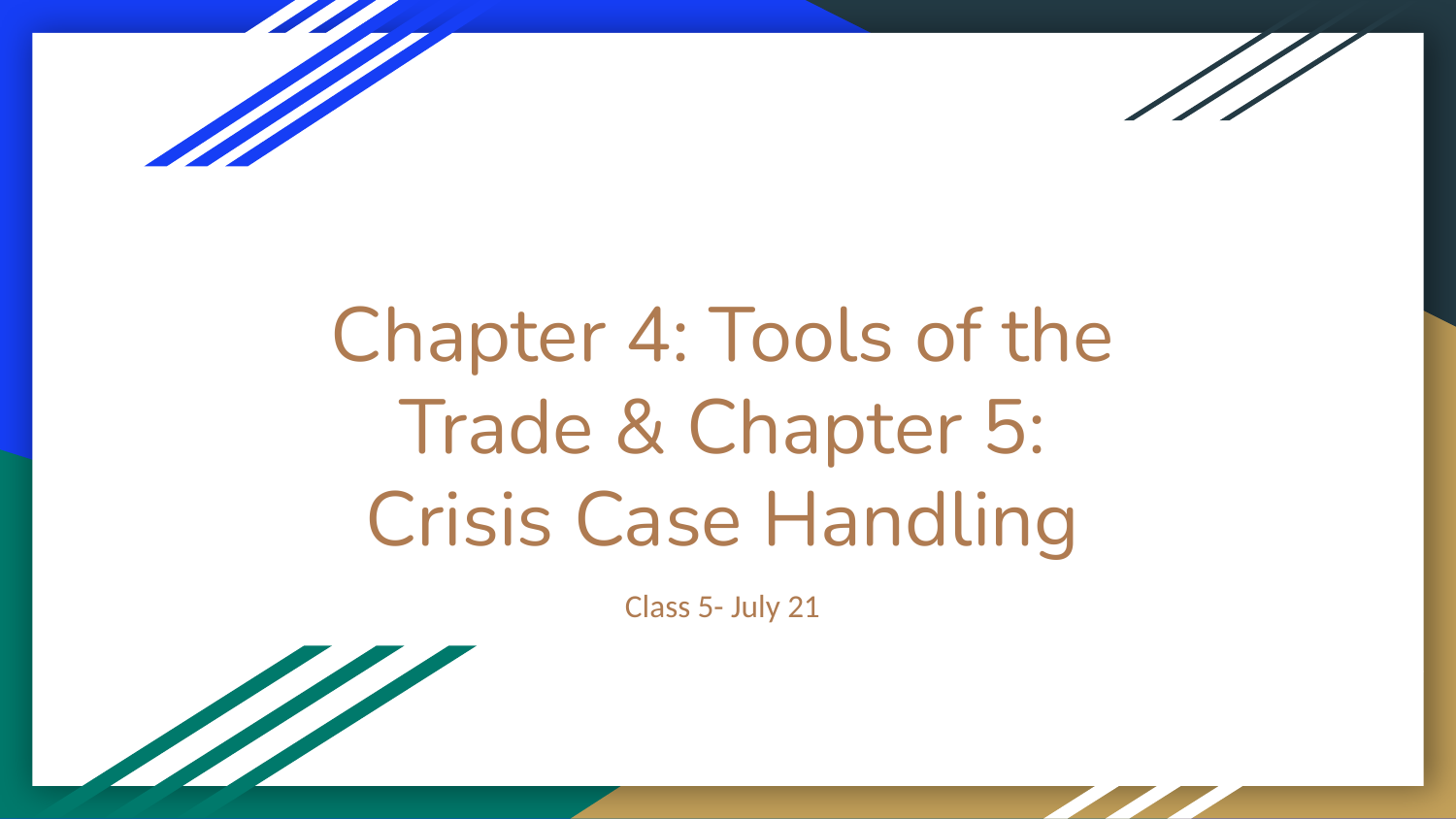

# Chapter 4: Tools of the Trade & Chapter 5: Crisis Case Handling
Class 5- July 21